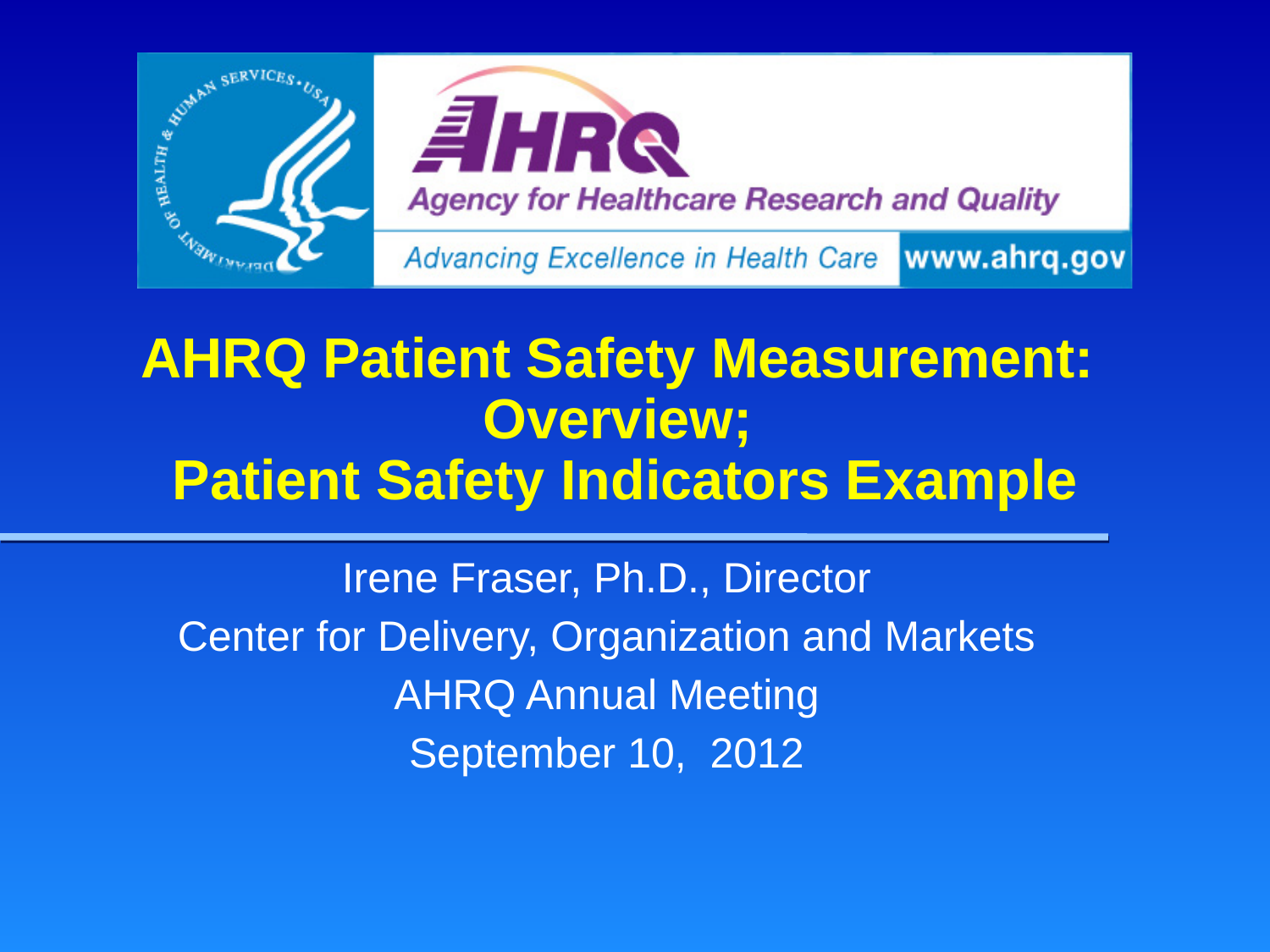

# AHRQ Patient Safety Measurement: Overview; Patient Safety Indicators Example
Irene Fraser, Ph.D., Director
Center for Delivery, Organization and Markets
AHRQ Annual Meeting
September 10,  2012